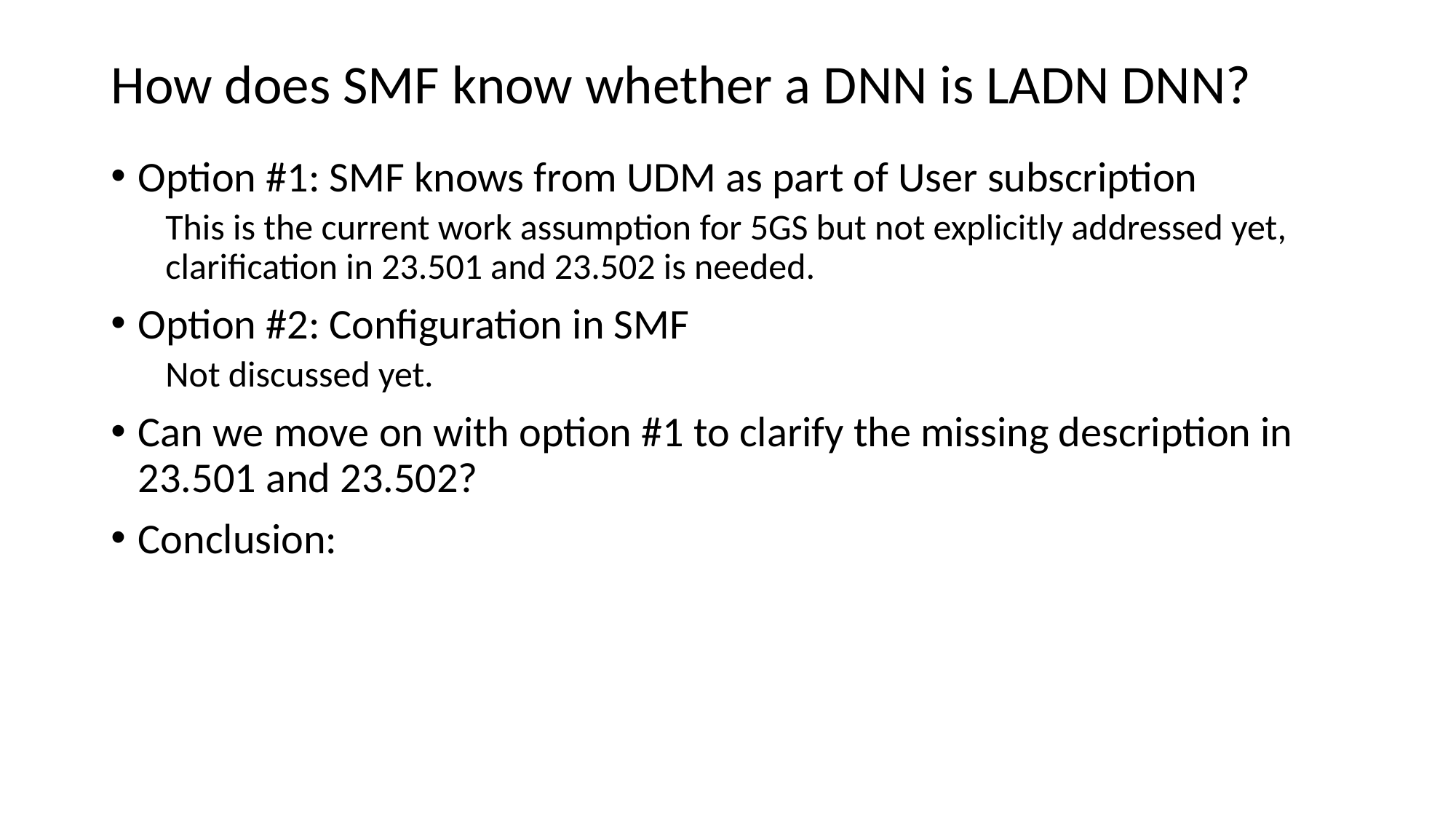

# How does SMF know whether a DNN is LADN DNN?
Option #1: SMF knows from UDM as part of User subscription
This is the current work assumption for 5GS but not explicitly addressed yet, clarification in 23.501 and 23.502 is needed.
Option #2: Configuration in SMF
Not discussed yet.
Can we move on with option #1 to clarify the missing description in 23.501 and 23.502?
Conclusion: